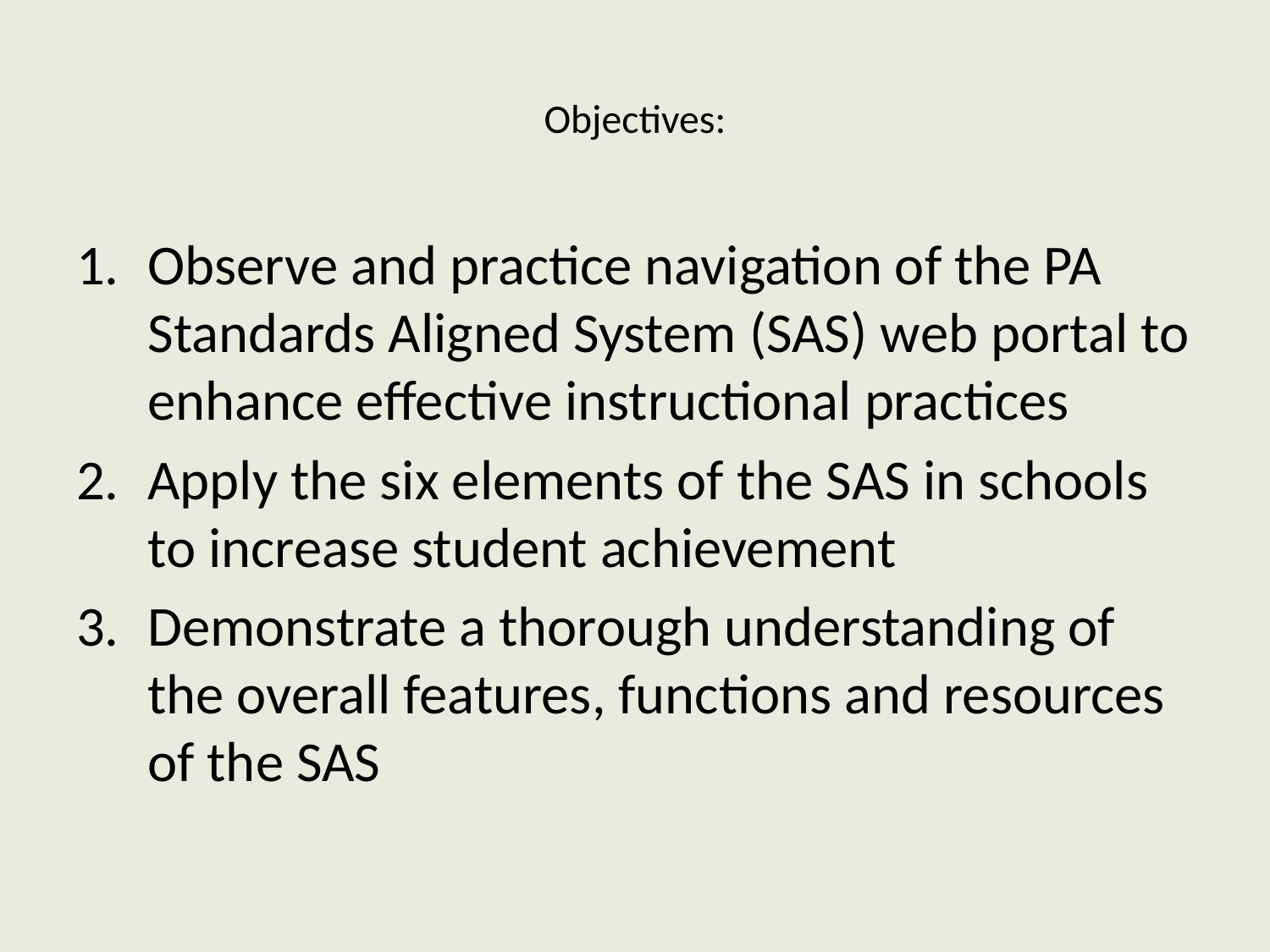

# Objectives:
Observe and practice navigation of the PA Standards Aligned System (SAS) web portal to enhance effective instructional practices
Apply the six elements of the SAS in schools to increase student achievement
Demonstrate a thorough understanding of the overall features, functions and resources of the SAS